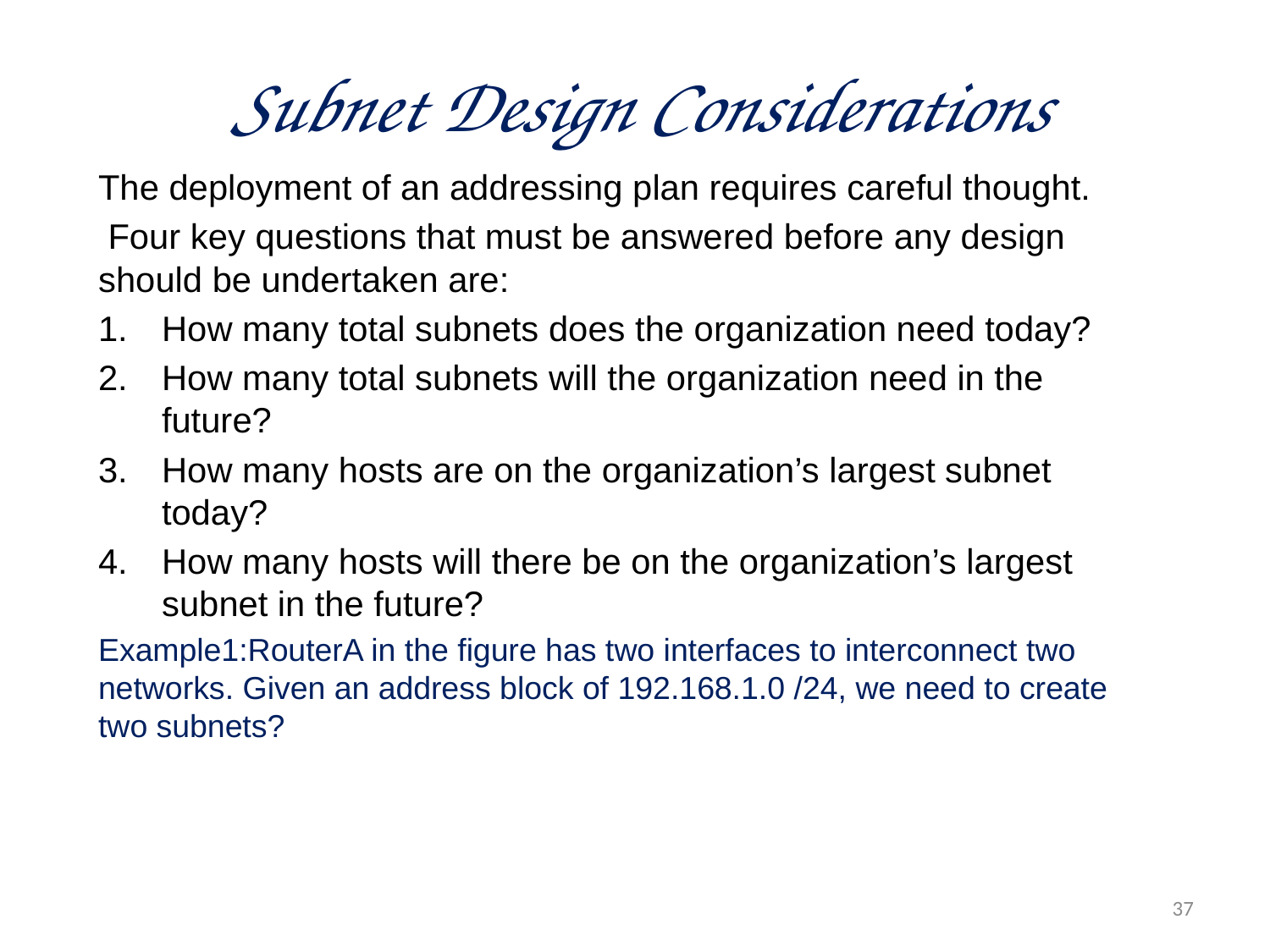

# Subnet Design Considerations
The deployment of an addressing plan requires careful thought.
 Four key questions that must be answered before any design should be undertaken are:
How many total subnets does the organization need today?
How many total subnets will the organization need in the future?
How many hosts are on the organization’s largest subnet today?
How many hosts will there be on the organization’s largest subnet in the future?
Example1:RouterA in the figure has two interfaces to interconnect two networks. Given an address block of 192.168.1.0 /24, we need to create two subnets?

37